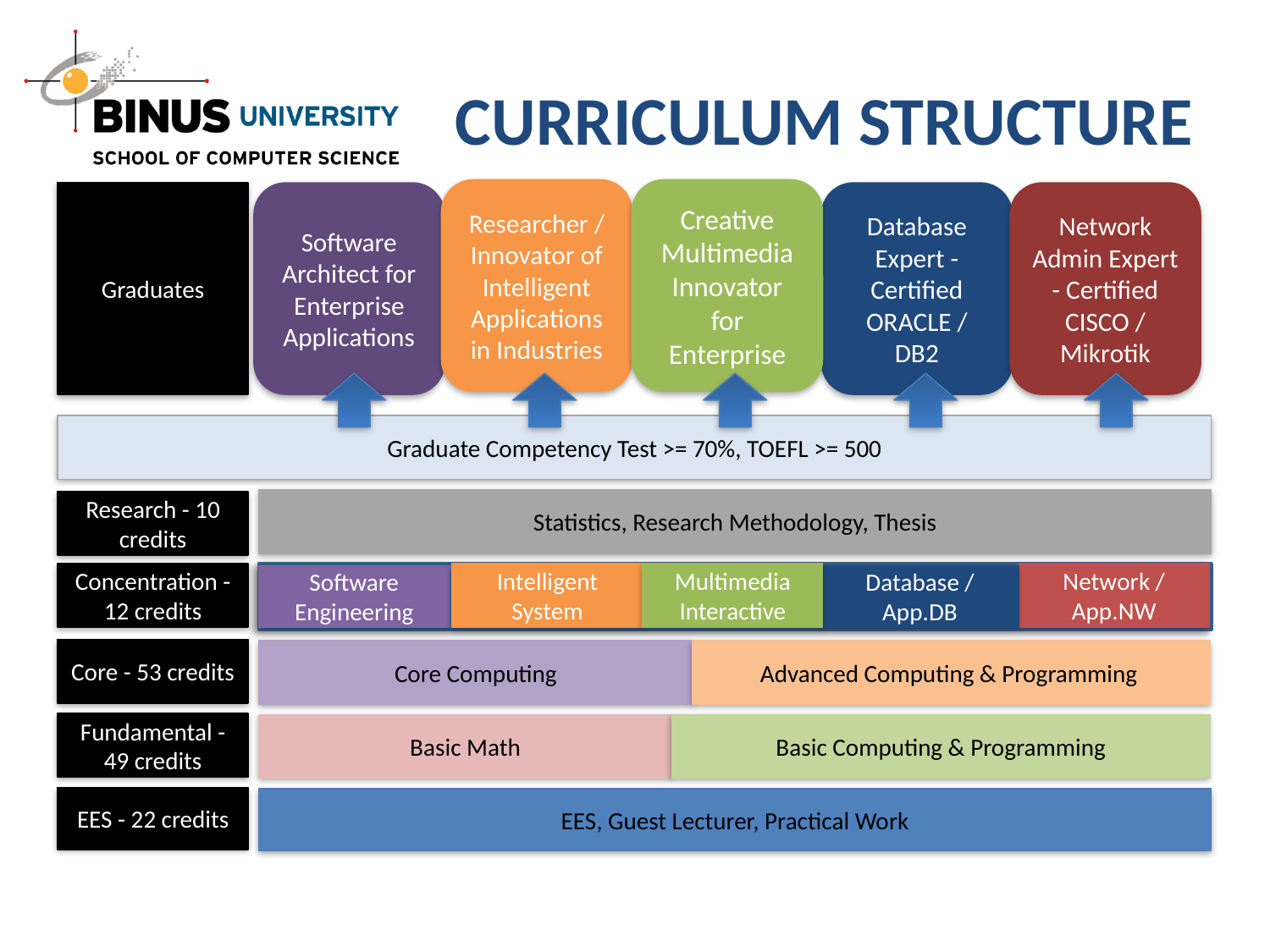

# Curriculum structure
Researcher / Innovator of Intelligent Applications in Industries
Creative Multimedia Innovator for Enterprise
Graduates
Software Architect for Enterprise Applications
Database Expert - Certified ORACLE / DB2
Network Admin Expert - Certified CISCO / Mikrotik

Graduate Competency Test >= 70%, TOEFL >= 500
Statistics, Research Methodology, Thesis
Research - 10 credits
Intelligent System
Multimedia Interactive
Concentration - 12 credits
Network / App.NW

Software Engineering
Database / App.DB
Core - 53 credits
Core Computing
Advanced Computing & Programming
Fundamental - 49 credits
Basic Math
Basic Computing & Programming
EES - 22 credits
EES, Guest Lecturer, Practical Work